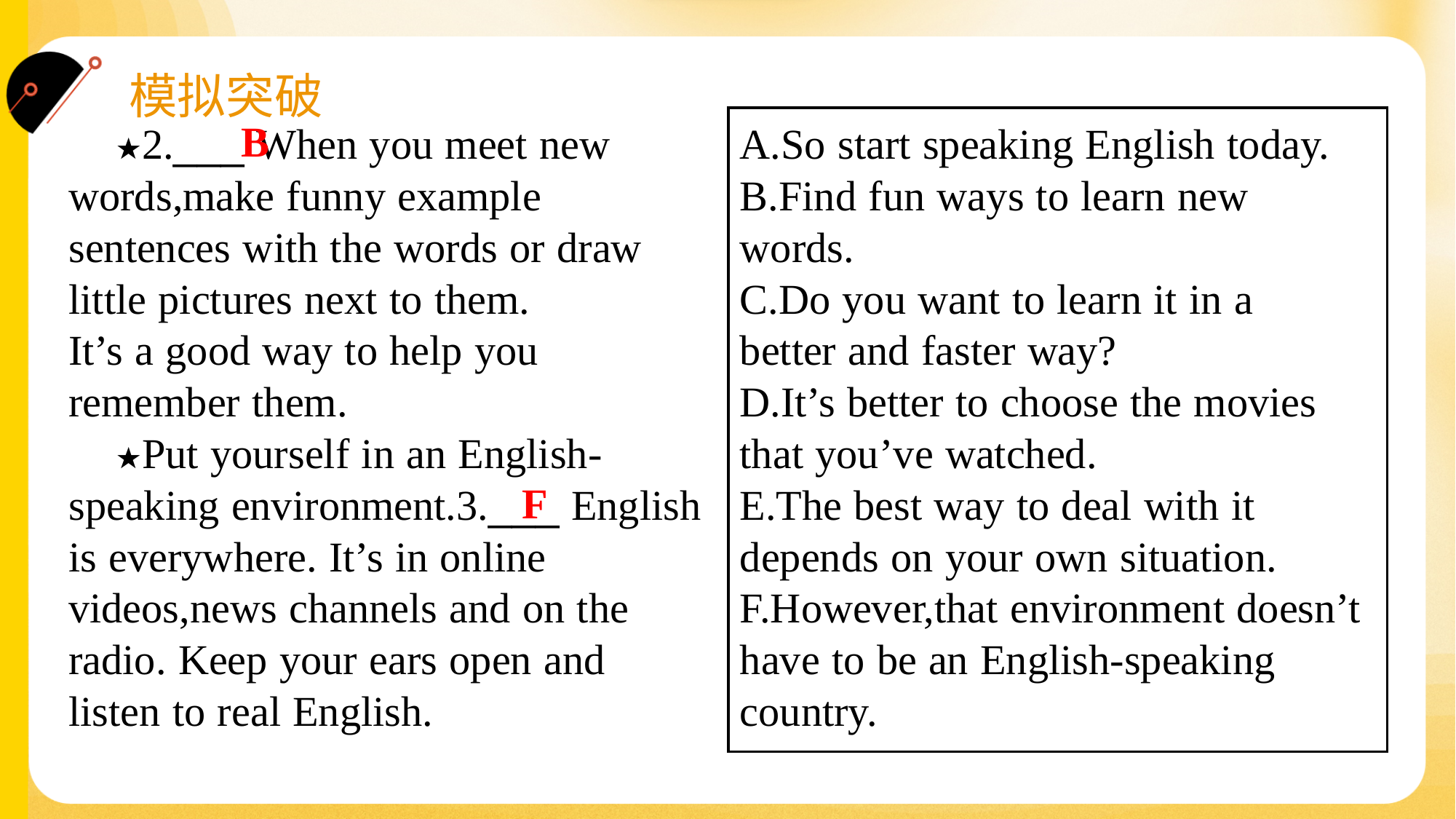

B
A.So start speaking English today.
B.Find fun ways to learn new
words.
C.Do you want to learn it in a
better and faster way?
D.It’s better to choose the movies
that you’ve watched.
E.The best way to deal with it
depends on your own situation.
F.However,that environment doesn’t
have to be an English-speaking
country.
    ★2.___ When you meet new
words,make funny example
sentences with the words or draw
little pictures next to them.
It’s a good way to help you remember them.
    ★Put yourself in an English-
speaking environment.3.___ English
is everywhere. It’s in online
videos,news channels and on the radio. Keep your ears open and
listen to real English.

F